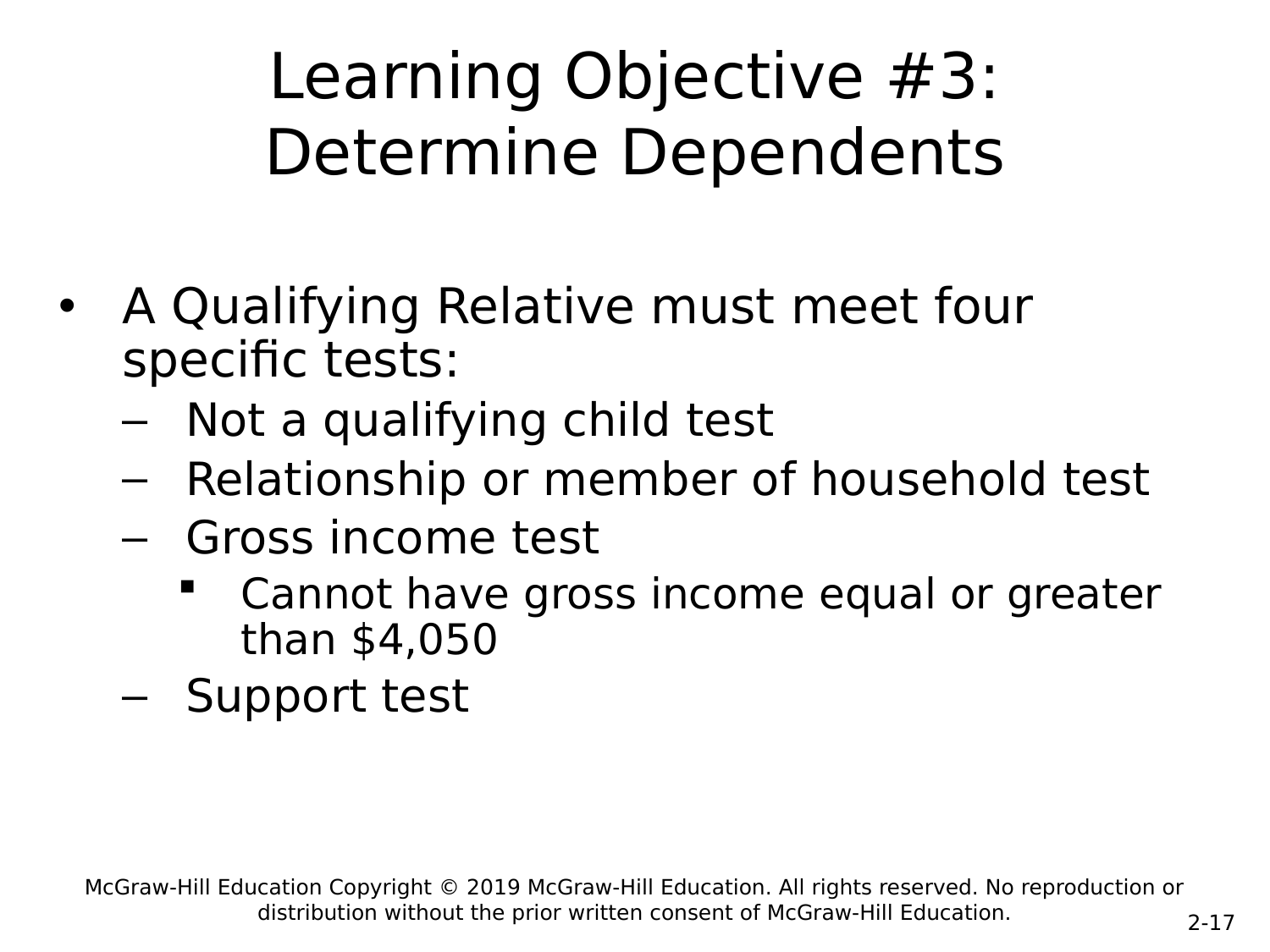

# Learning Objective #3: Determine Dependents
A Qualifying Relative must meet four specific tests:
Not a qualifying child test
Relationship or member of household test
Gross income test
Cannot have gross income equal or greater than $4,050
Support test

McGraw-Hill Education Copyright © 2019 McGraw-Hill Education. All rights reserved. No reproduction or distribution without the prior written consent of McGraw-Hill Education.
2-17